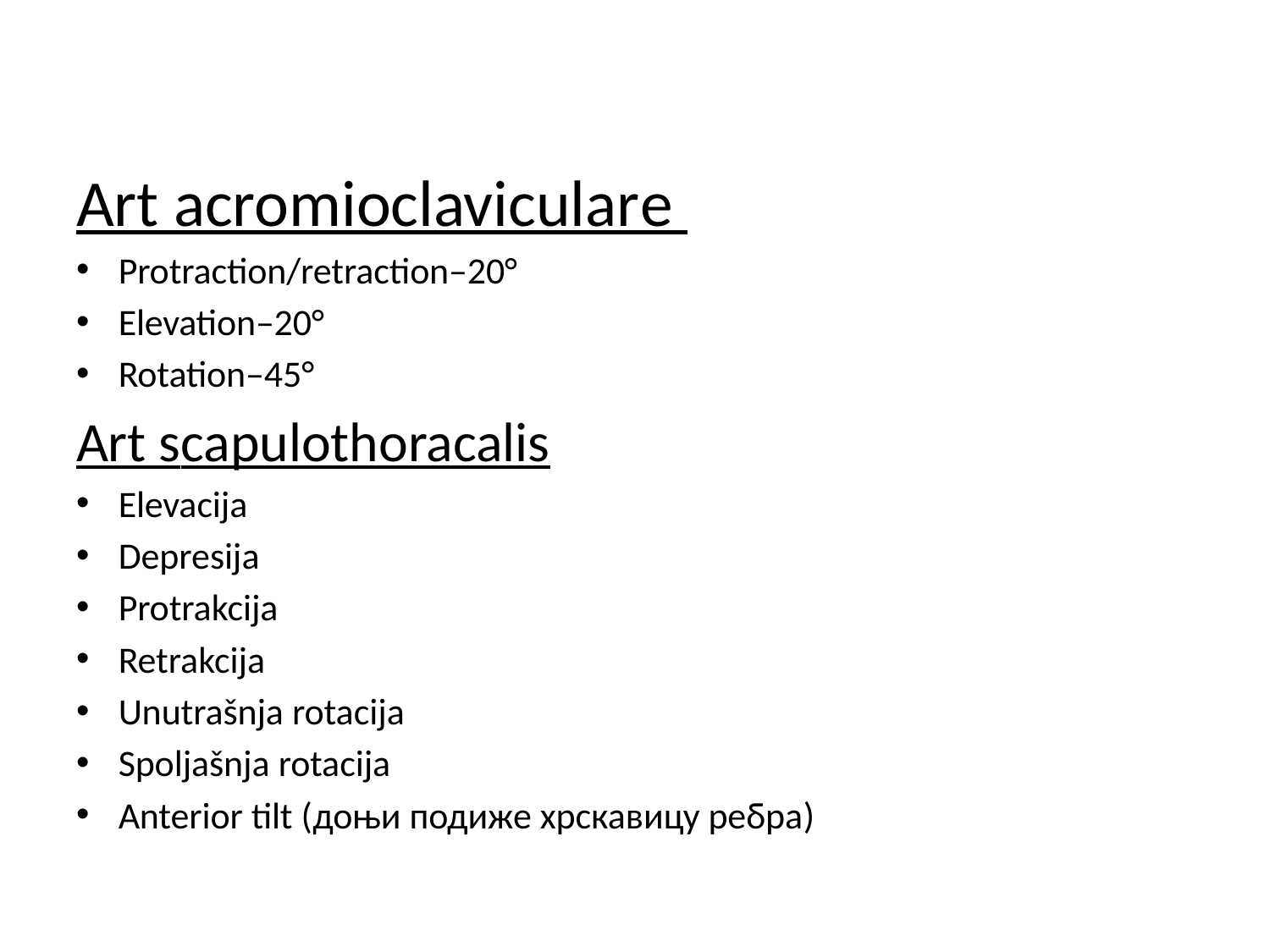

#

Аrt acromioclaviculare
Protraction/retraction–20°
Elevation–20°
Rotation–45°
Art scapulothoracalis
Elevacija
Depresija
Protrakcija
Retrakcija
Unutrašnja rotacija
Spoljašnja rotacija
Anterior tilt (доњи подиже хрскавицу ребра)